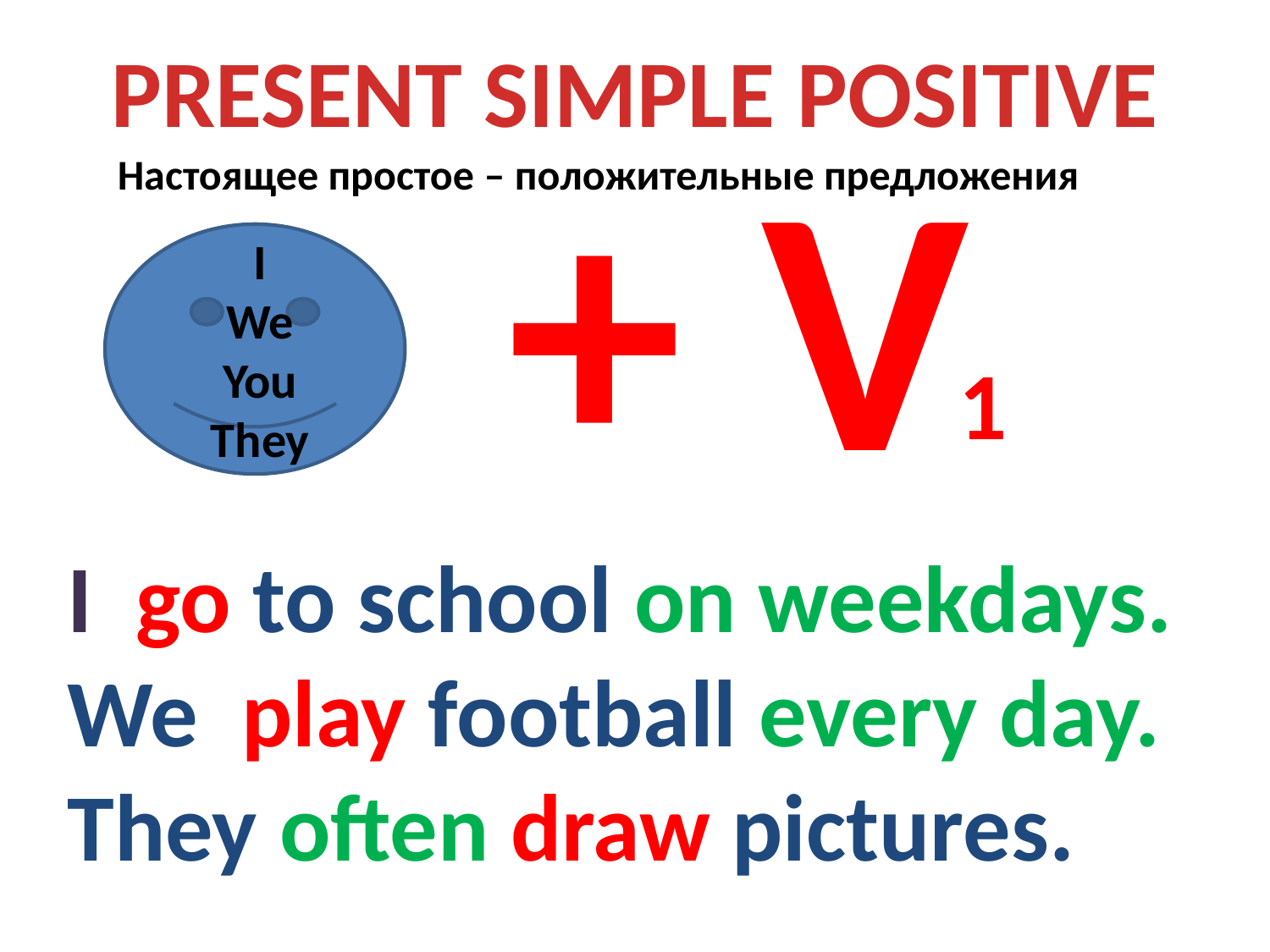

PRESENT SIMPLE POSITIVE
+ V
Настоящее простое – положительные предложения

I
We
You
They
1
I  go to school on weekdays.
We  play football every day.
They often draw pictures.